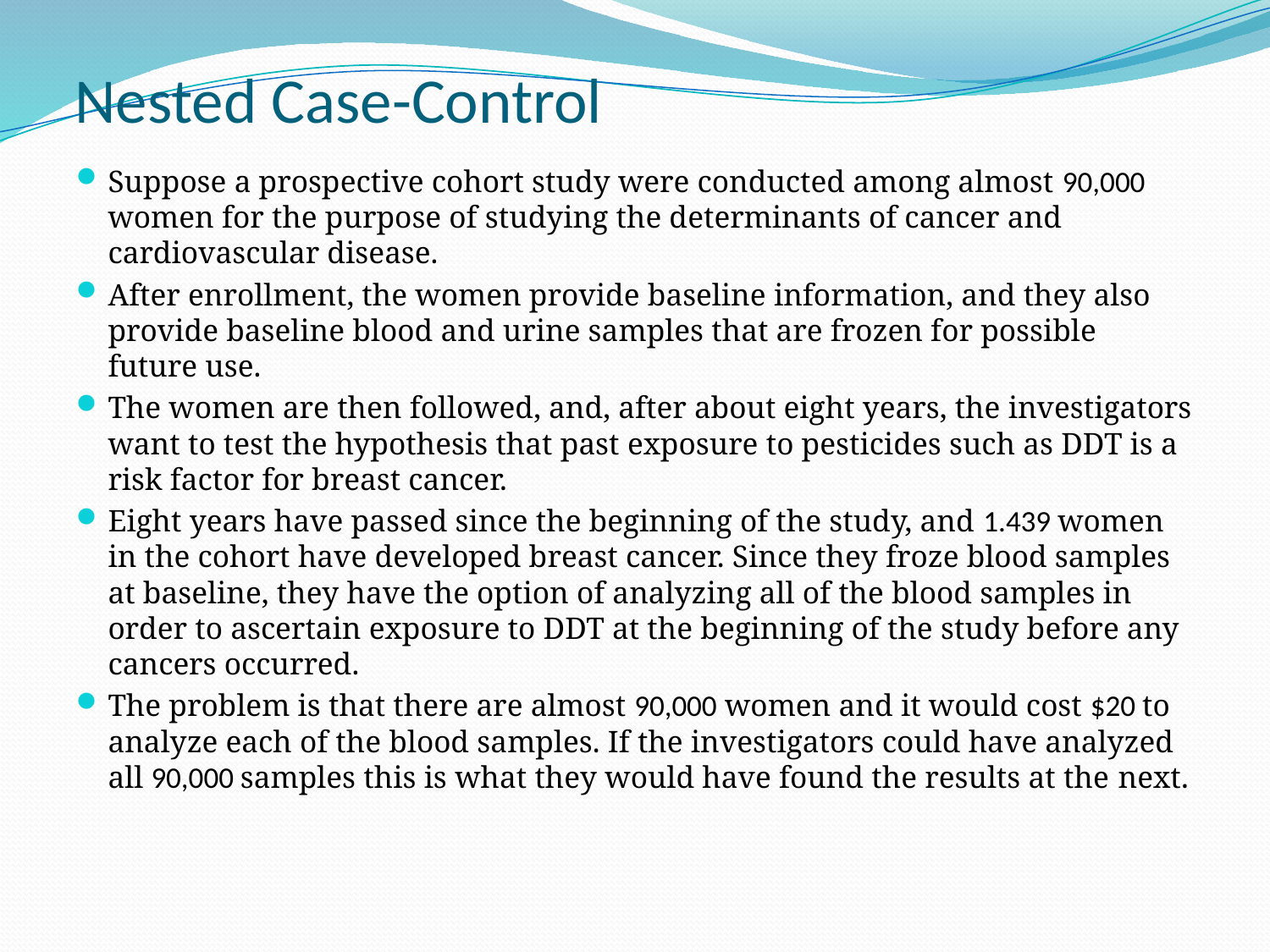

# Nested Case-Control
Suppose a prospective cohort study were conducted among almost 90,000 women for the purpose of studying the determinants of cancer and cardiovascular disease.
After enrollment, the women provide baseline information, and they also provide baseline blood and urine samples that are frozen for possible future use.
The women are then followed, and, after about eight years, the investigators want to test the hypothesis that past exposure to pesticides such as DDT is a risk factor for breast cancer.
Eight years have passed since the beginning of the study, and 1.439 women in the cohort have developed breast cancer. Since they froze blood samples at baseline, they have the option of analyzing all of the blood samples in order to ascertain exposure to DDT at the beginning of the study before any cancers occurred.
The problem is that there are almost 90,000 women and it would cost $20 to analyze each of the blood samples. If the investigators could have analyzed all 90,000 samples this is what they would have found the results at the next.